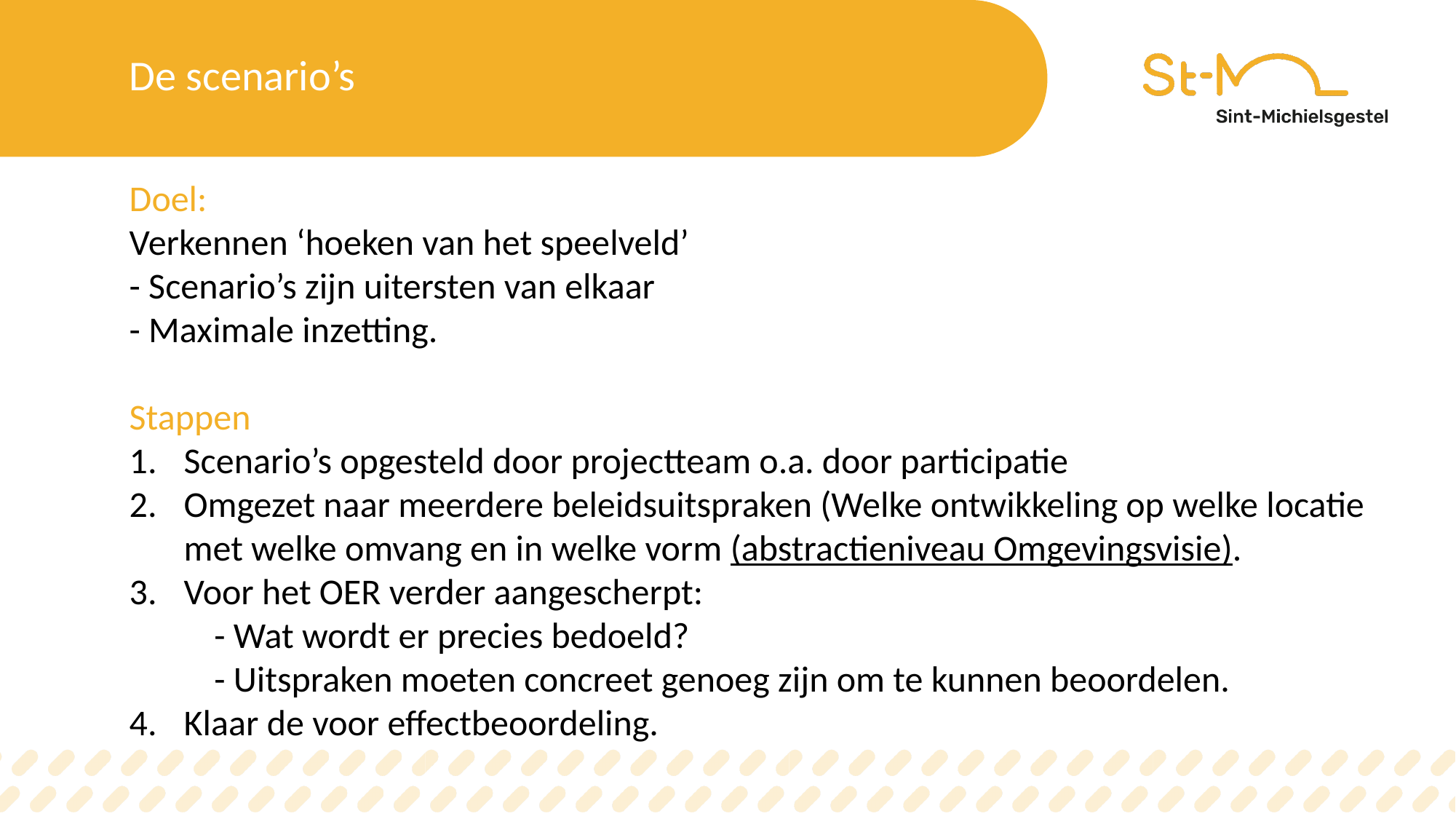

De scenario’s
Doel:
Verkennen ‘hoeken van het speelveld’
- Scenario’s zijn uitersten van elkaar
- Maximale inzetting.

Stappen
Scenario’s opgesteld door projectteam o.a. door participatie
Omgezet naar meerdere beleidsuitspraken (Welke ontwikkeling op welke locatie met welke omvang en in welke vorm (abstractieniveau Omgevingsvisie).
Voor het OER verder aangescherpt:
	- Wat wordt er precies bedoeld?
	- Uitspraken moeten concreet genoeg zijn om te kunnen beoordelen.
Klaar de voor effectbeoordeling.